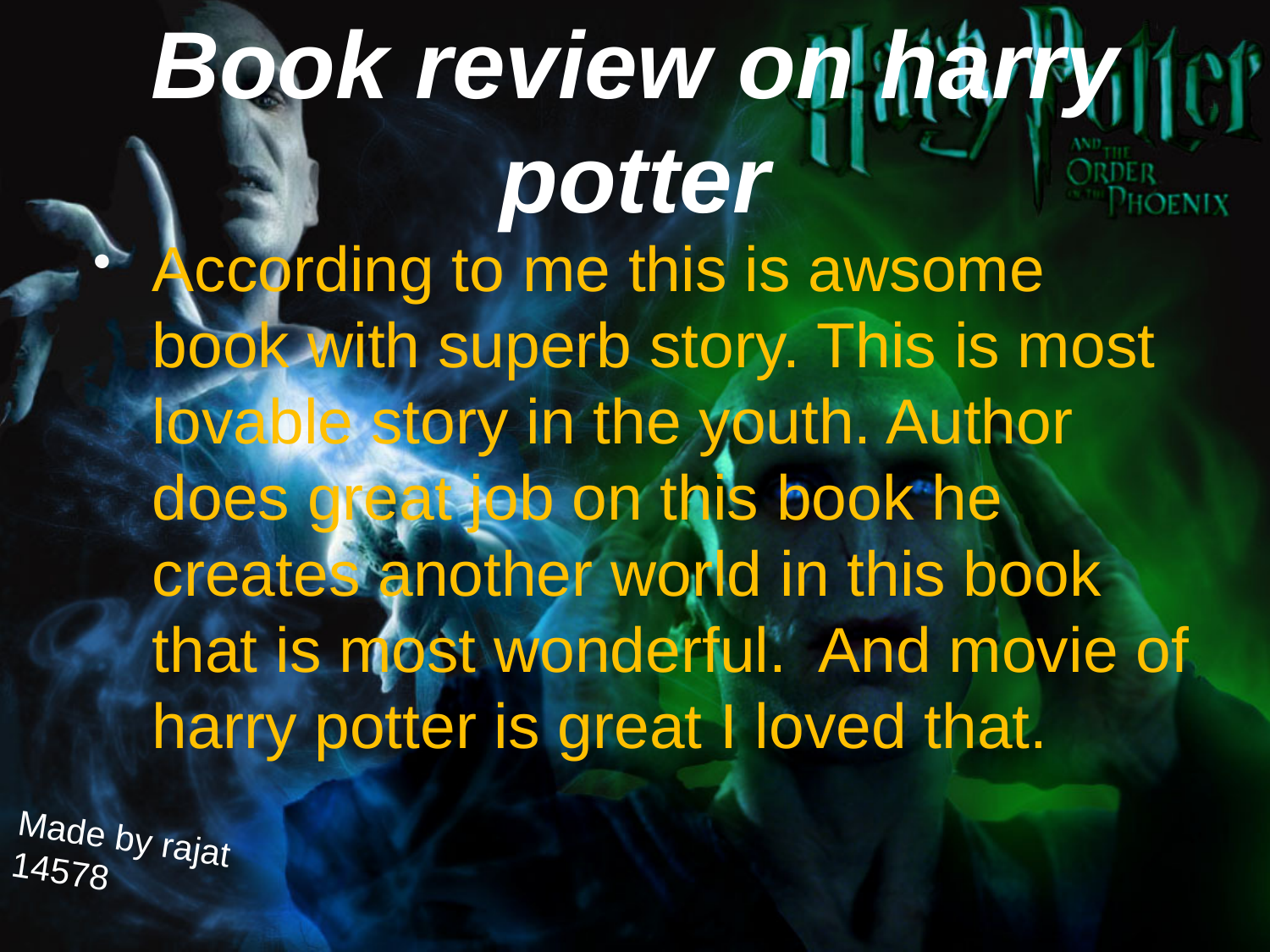

# Book review on harry potter
According to me this is awsome book with superb story. This is most lovable story in the youth. Author does great job on this book he creates another world in this book that is most wonderful.  And movie of harry potter is great I loved that.
Made by rajat
14578